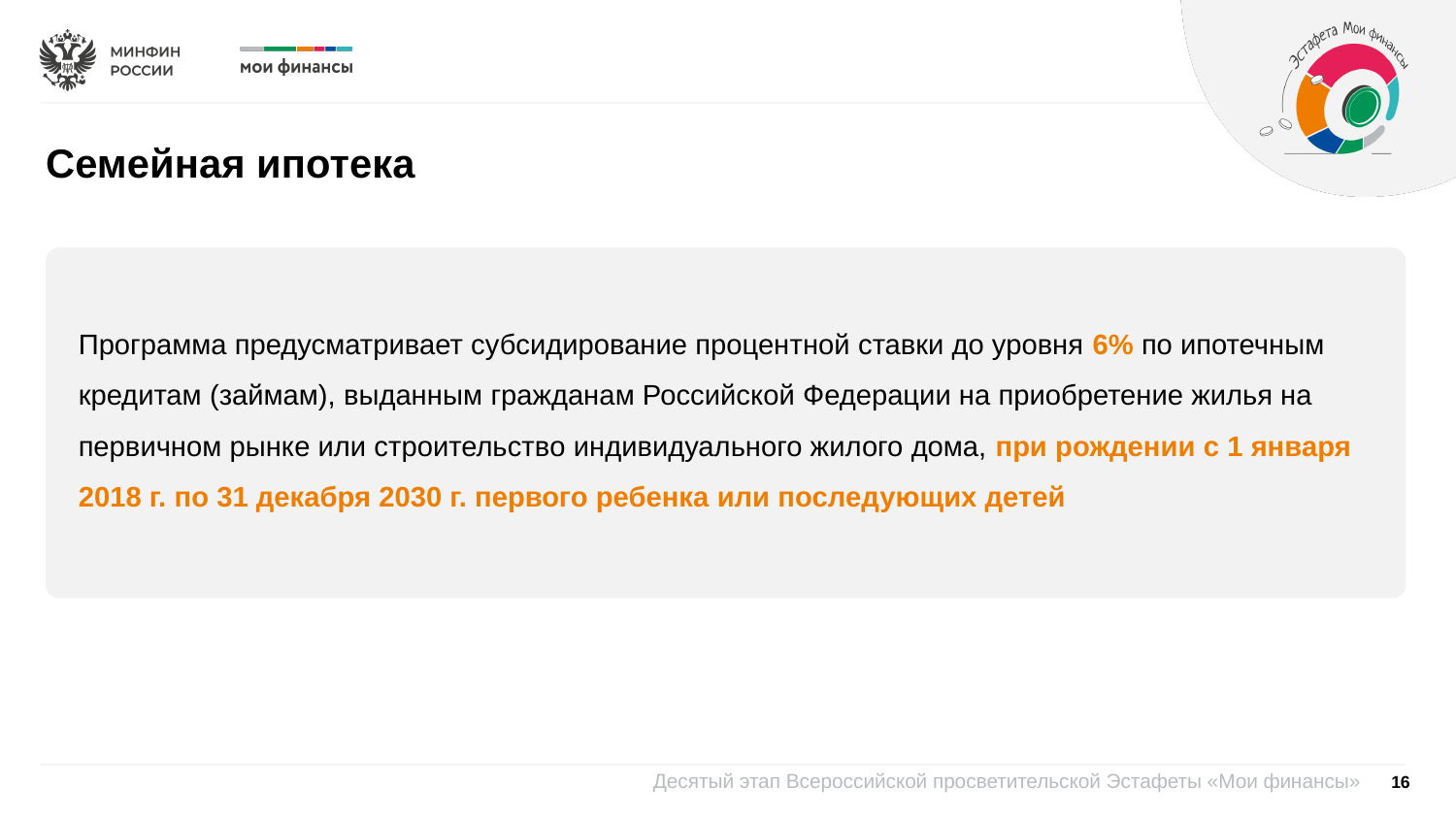

Семейная ипотека

Программа предусматривает субсидирование процентной ставки до уровня 6% по ипотечным кредитам (займам), выданным гражданам Российской Федерации на приобретение жилья на первичном рынке или строительство индивидуального жилого дома, при рождении с 1 января 2018 г. по 31 декабря 2030 г. первого ребенка или последующих детей
16